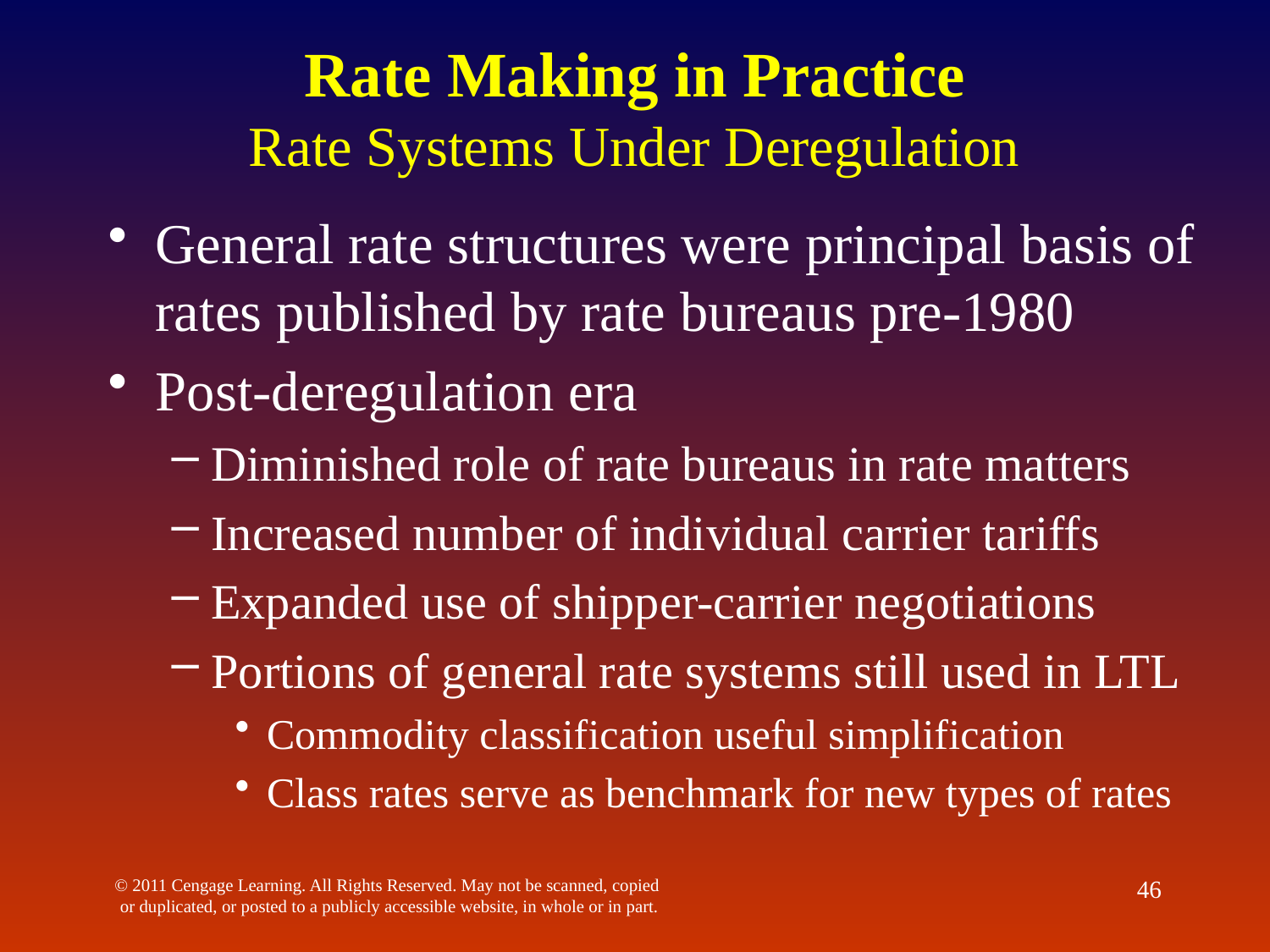

# Rate Making in Practice Rate Systems Under Deregulation
General rate structures were principal basis of rates published by rate bureaus pre-1980
Post-deregulation era
Diminished role of rate bureaus in rate matters
Increased number of individual carrier tariffs
Expanded use of shipper-carrier negotiations
Portions of general rate systems still used in LTL
Commodity classification useful simplification
Class rates serve as benchmark for new types of rates
© 2011 Cengage Learning. All Rights Reserved. May not be scanned, copied   or duplicated, or posted to a publicly accessible website, in whole or in part.
46